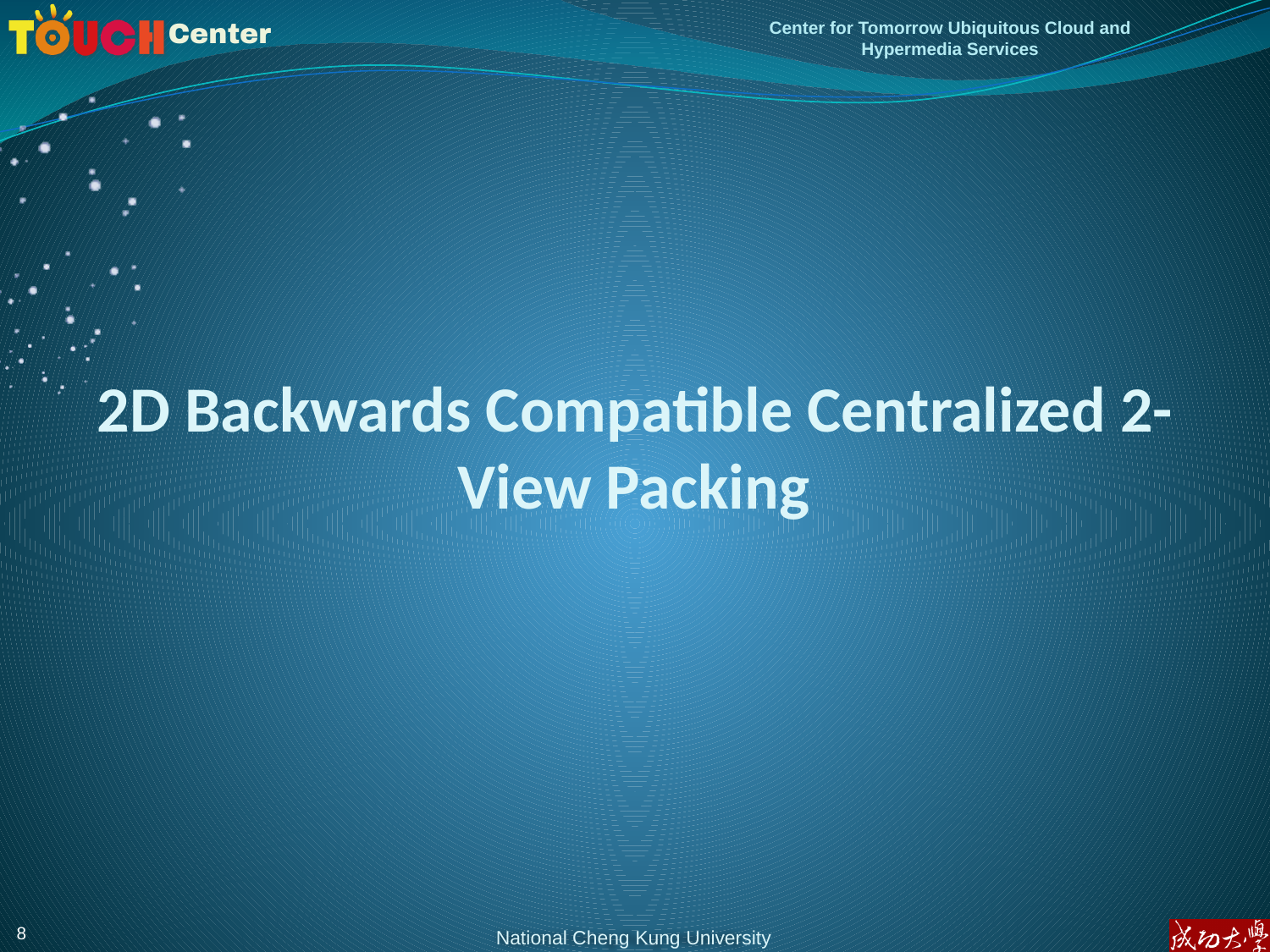

# 2D Backwards Compatible Centralized 2-View Packing